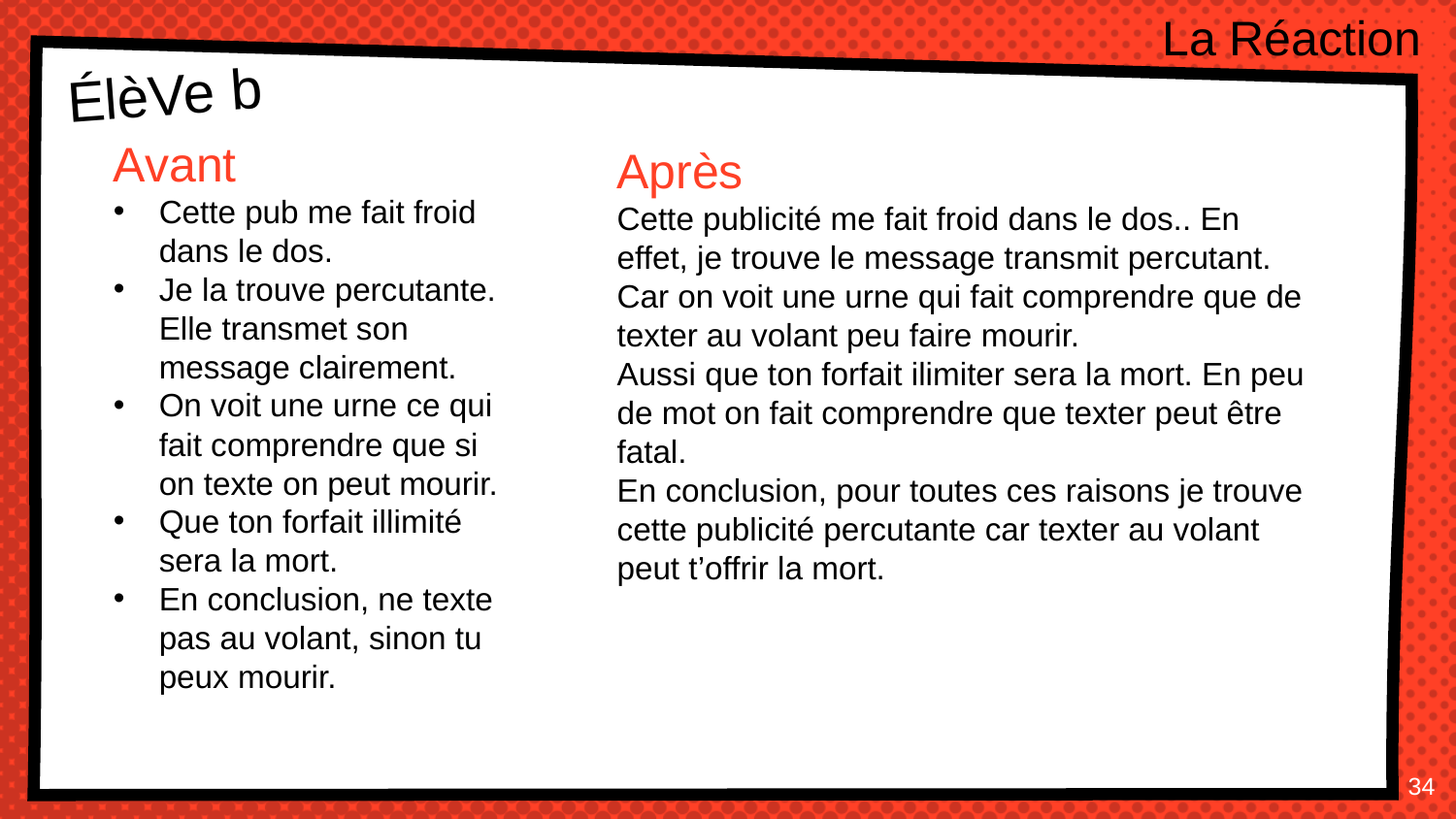

La Réaction
ÉlèVe b
Avant
Cette pub me fait froid dans le dos.
Je la trouve percutante. Elle transmet son message clairement.
On voit une urne ce qui fait comprendre que si on texte on peut mourir.
Que ton forfait illimité sera la mort.
En conclusion, ne texte pas au volant, sinon tu peux mourir.
Après
Cette publicité me fait froid dans le dos.. En effet, je trouve le message transmit percutant. Car on voit une urne qui fait comprendre que de texter au volant peu faire mourir.
Aussi que ton forfait ilimiter sera la mort. En peu de mot on fait comprendre que texter peut être fatal.
En conclusion, pour toutes ces raisons je trouve cette publicité percutante car texter au volant peut t’offrir la mort.
34